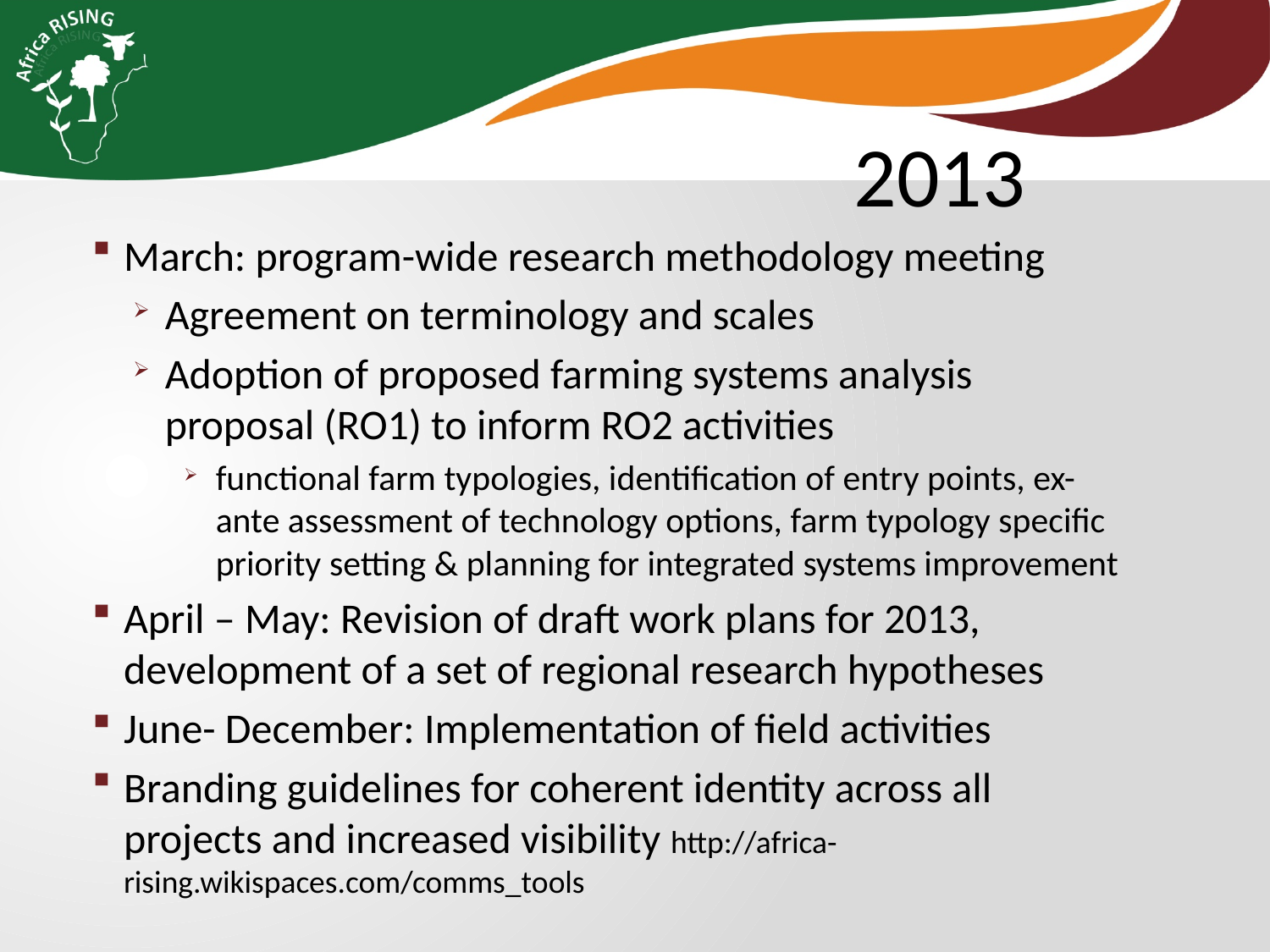

2013
March: program-wide research methodology meeting
Agreement on terminology and scales
Adoption of proposed farming systems analysis proposal (RO1) to inform RO2 activities
functional farm typologies, identification of entry points, ex-ante assessment of technology options, farm typology specific priority setting & planning for integrated systems improvement
April – May: Revision of draft work plans for 2013, development of a set of regional research hypotheses
June- December: Implementation of field activities
Branding guidelines for coherent identity across all projects and increased visibility http://africa-rising.wikispaces.com/comms_tools